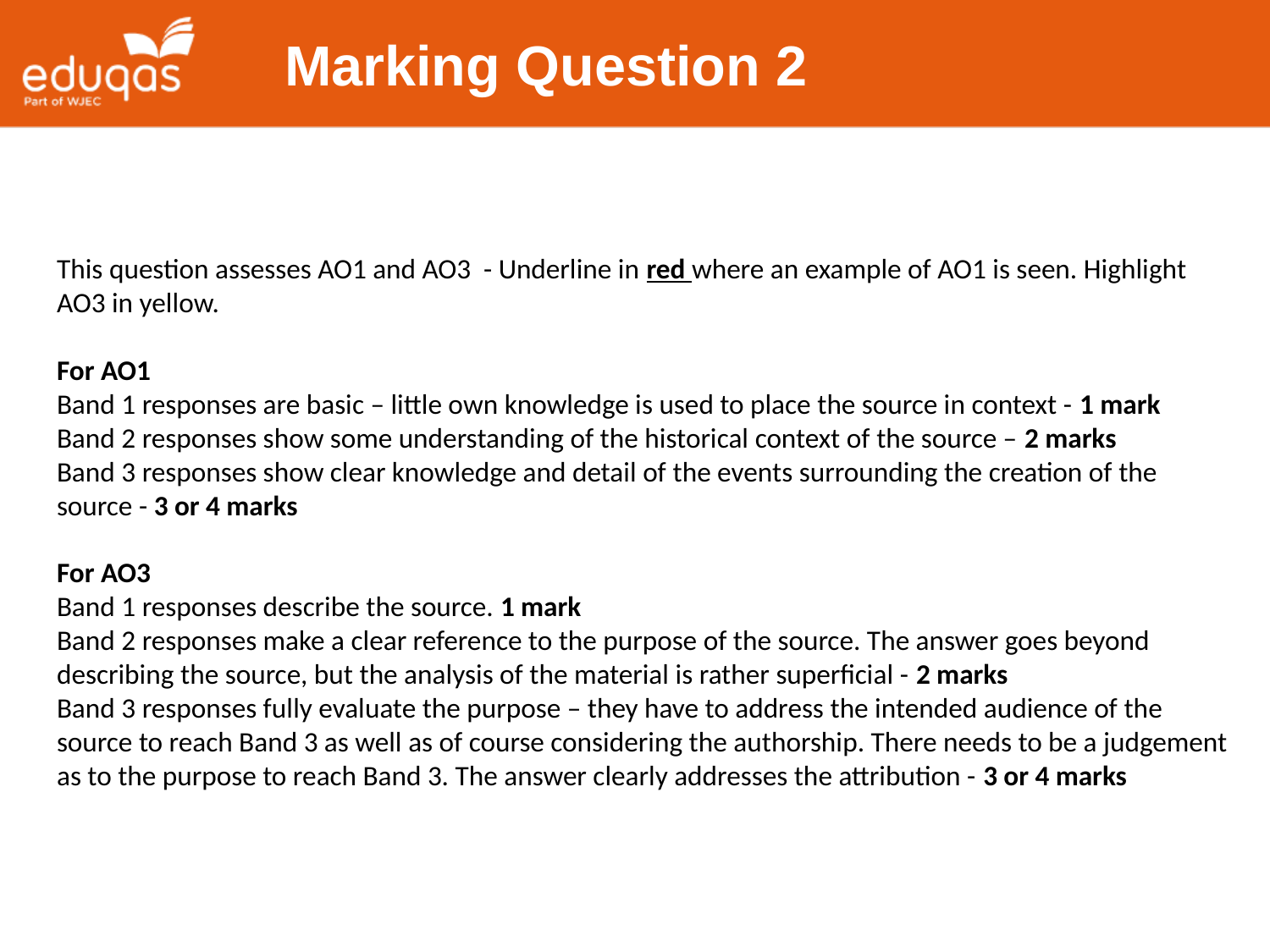

# Marking Question 2
This question assesses AO1 and AO3  - Underline in red where an example of AO1 is seen. Highlight AO3 in yellow.

For AO1
Band 1 responses are basic – little own knowledge is used to place the source in context - 1 mark
Band 2 responses show some understanding of the historical context of the source – 2 marks
Band 3 responses show clear knowledge and detail of the events surrounding the creation of the source - 3 or 4 marks

For AO3
Band 1 responses describe the source. 1 mark
Band 2 responses make a clear reference to the purpose of the source. The answer goes beyond describing the source, but the analysis of the material is rather superficial - 2 marks
Band 3 responses fully evaluate the purpose – they have to address the intended audience of the source to reach Band 3 as well as of course considering the authorship. There needs to be a judgement as to the purpose to reach Band 3. The answer clearly addresses the attribution - 3 or 4 marks